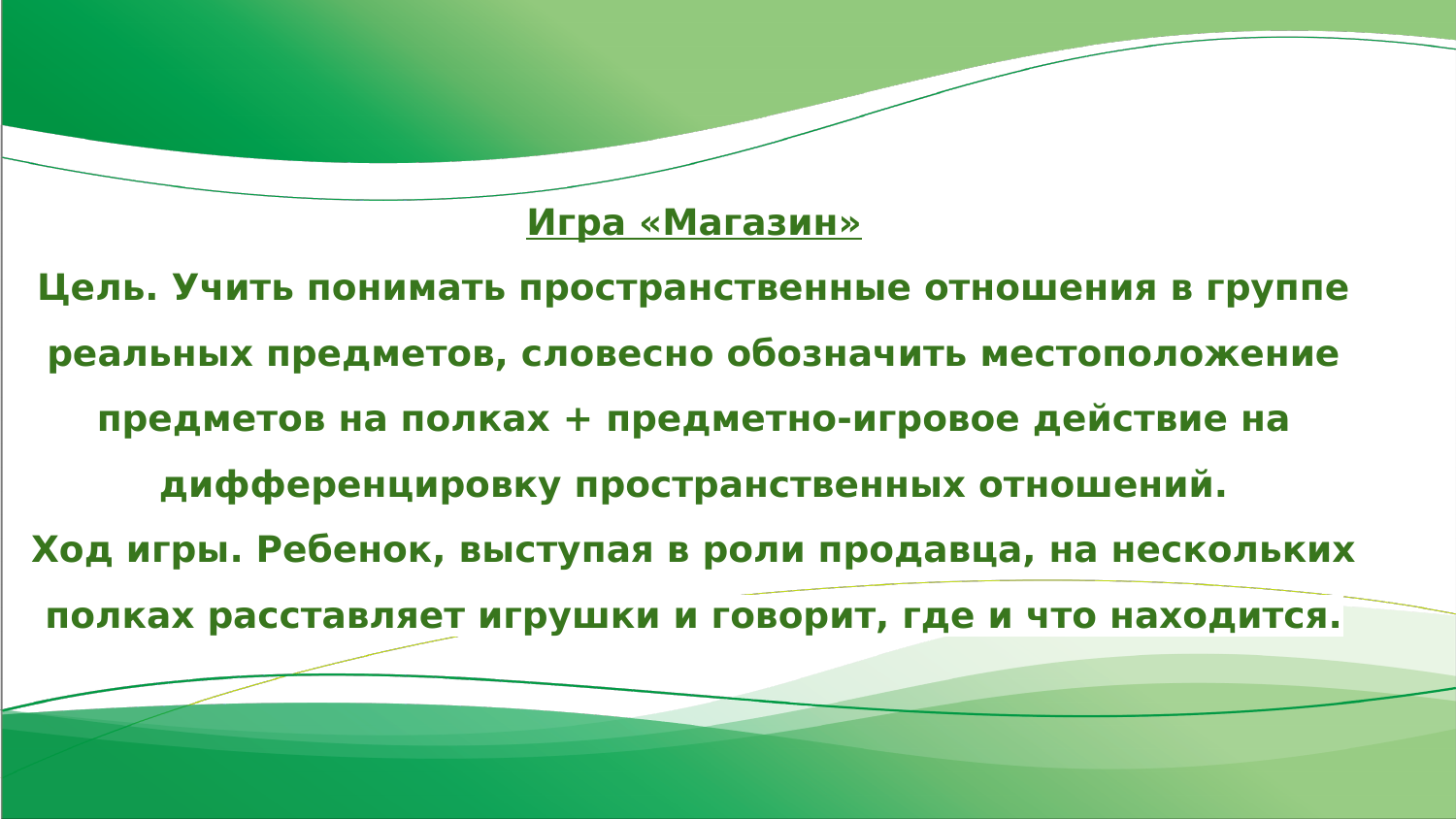

Игра «Магазин»
Цель. Учить понимать пространственные отношения в группе реальных предметов, словесно обозначить местоположение предметов на полках + предметно-игровое действие на дифференцировку пространственных отношений.
Ход игры. Ребенок, выступая в роли продавца, на нескольких полках расставляет игрушки и говорит, где и что находится.